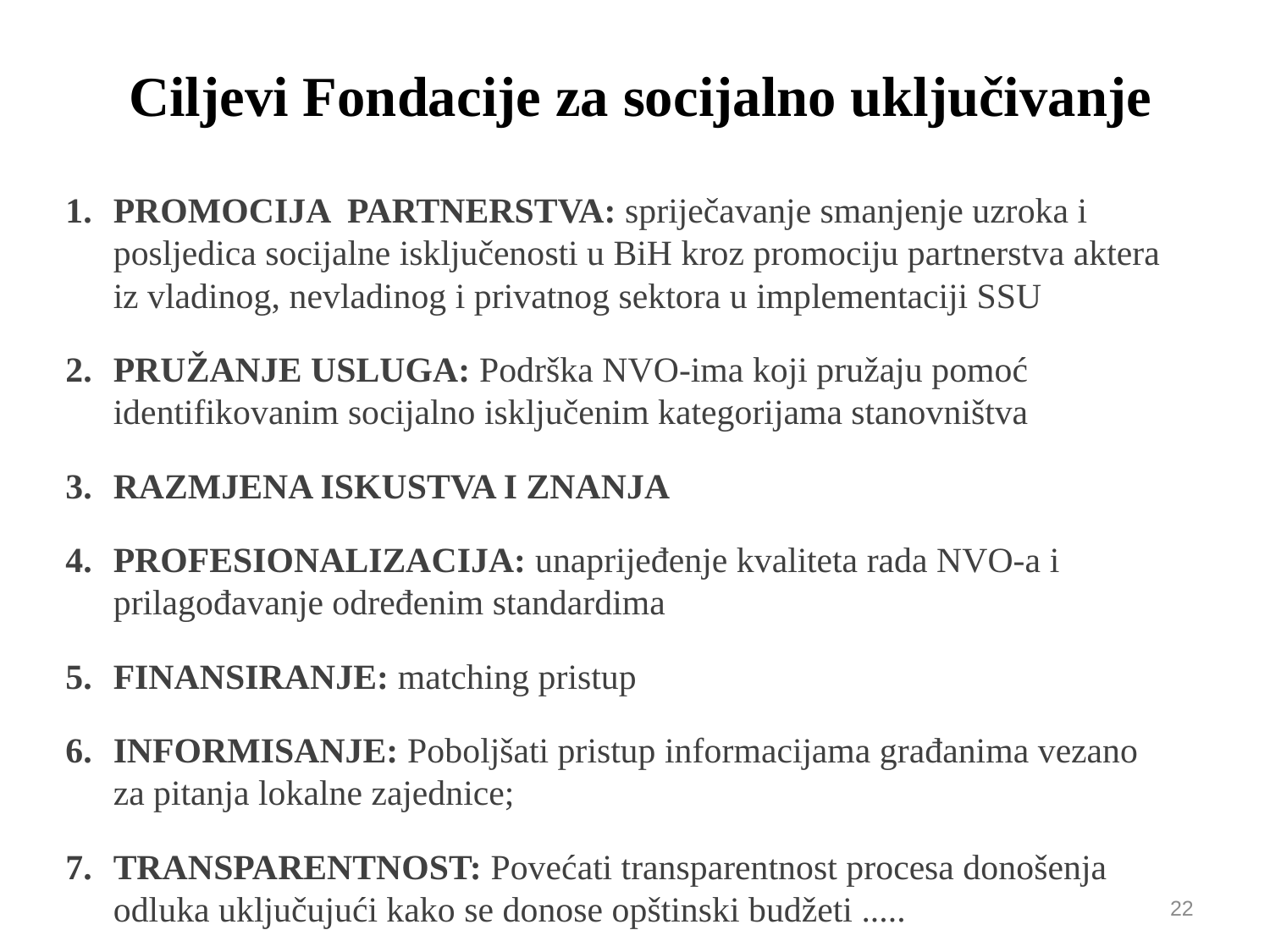

# Ciljevi Fondacije za socijalno uključivanje
PROMOCIJA  PARTNERSTVA: spriječavanje smanjenje uzroka i posljedica socijalne isključenosti u BiH kroz promociju partnerstva aktera iz vladinog, nevladinog i privatnog sektora u implementaciji SSU
PRUŽANJE USLUGA: Podrška NVO-ima koji pružaju pomoć identifikovanim socijalno isključenim kategorijama stanovništva
RAZMJENA ISKUSTVA I ZNANJA
PROFESIONALIZACIJA: unaprijeđenje kvaliteta rada NVO-a i prilagođavanje određenim standardima
FINANSIRANJE: matching pristup
INFORMISANJE: Poboljšati pristup informacijama građanima vezano za pitanja lokalne zajednice;
TRANSPARENTNOST: Povećati transparentnost procesa donošenja odluka uključujući kako se donose opštinski budžeti .....

22